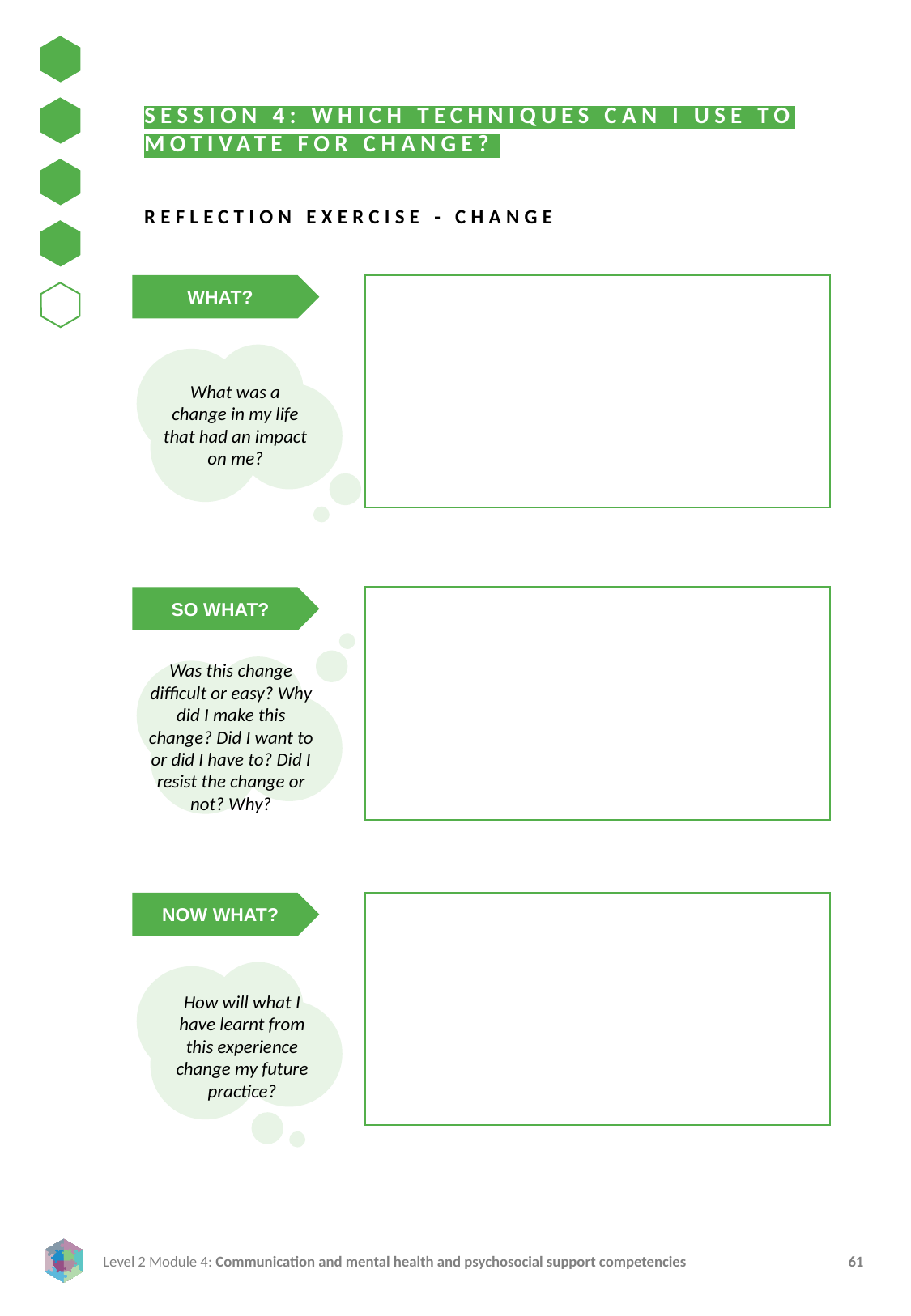

SESSION 4: WHICH TECHNIQUES CAN I USE TO MOTIVATE FOR CHANGE?

REFLECTION EXERCISE - CHANGE

WHAT?

What was a change in my life that had an impact on me?
SO WHAT?

Was this change difficult or easy? Why did I make this change? Did I want to or did I have to? Did I resist the change or not? Why?
NOW WHAT?

How will what I have learnt from this experience change my future practice?